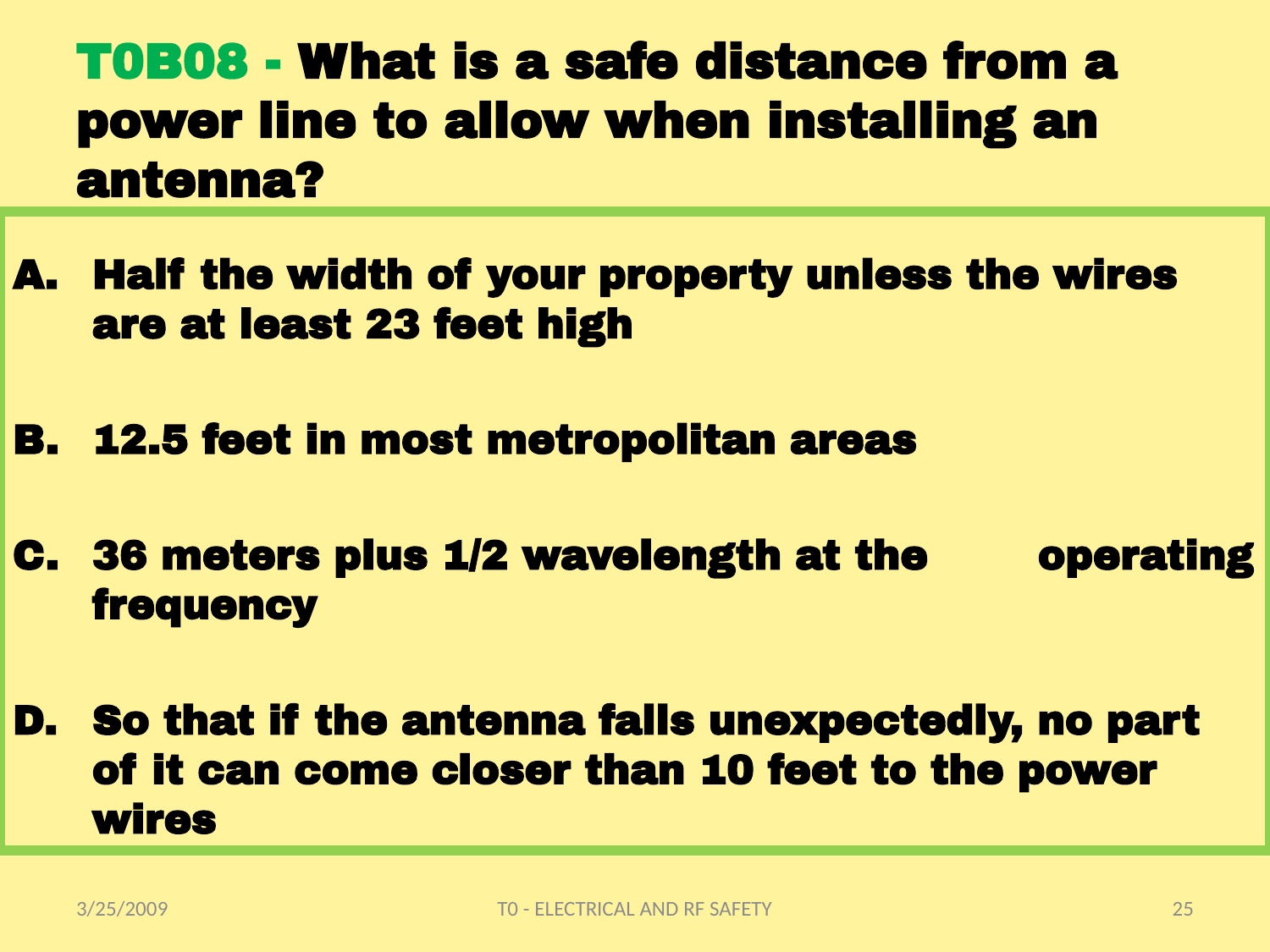

# T0B08 - What is a safe distance from a power line to allow when installing an antenna?

Half the width of your property unless the wires are at least 23 feet high

12.5 feet in most metropolitan areas

36 meters plus 1/2 wavelength at the        operating frequency

So that if the antenna falls unexpectedly, no part of it can come closer than 10 feet to the power wires
3/25/2009
T0 - ELECTRICAL AND RF SAFETY
25